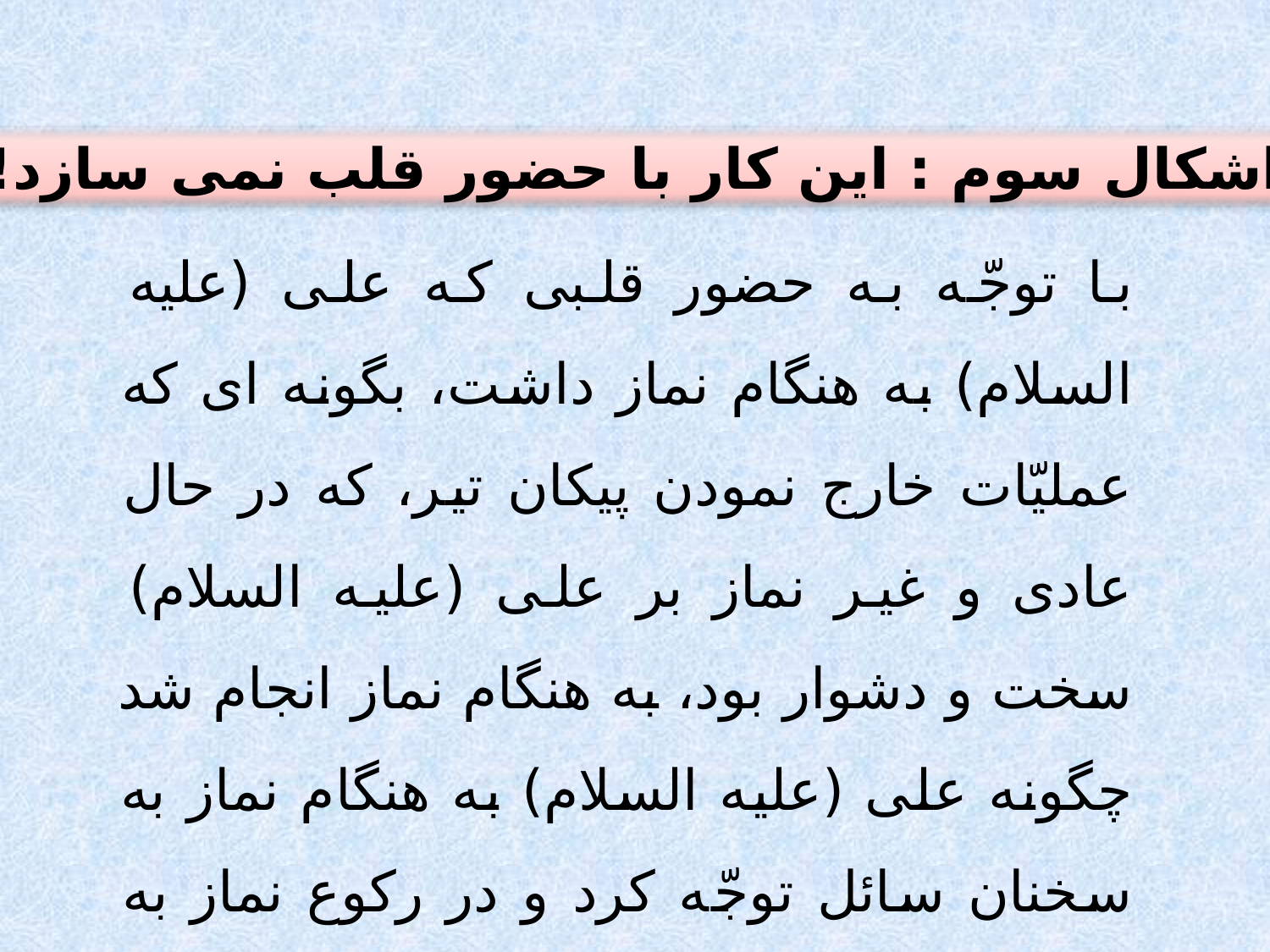

اشكال سوم : اين كار با حضور قلب نمى سازد!
با توجّه به حضور قلبى كه على (عليه السلام) به هنگام نماز داشت، بگونه اى كه عمليّات خارج نمودن پيكان تير، كه در حال عادى و غير نماز بر على (عليه السلام) سخت و دشوار بود، به هنگام نماز انجام شد چگونه على (عليه السلام) به هنگام نماز به سخنان سائل توجّه كرد و در ركوع نماز به او كمك كرد؟!